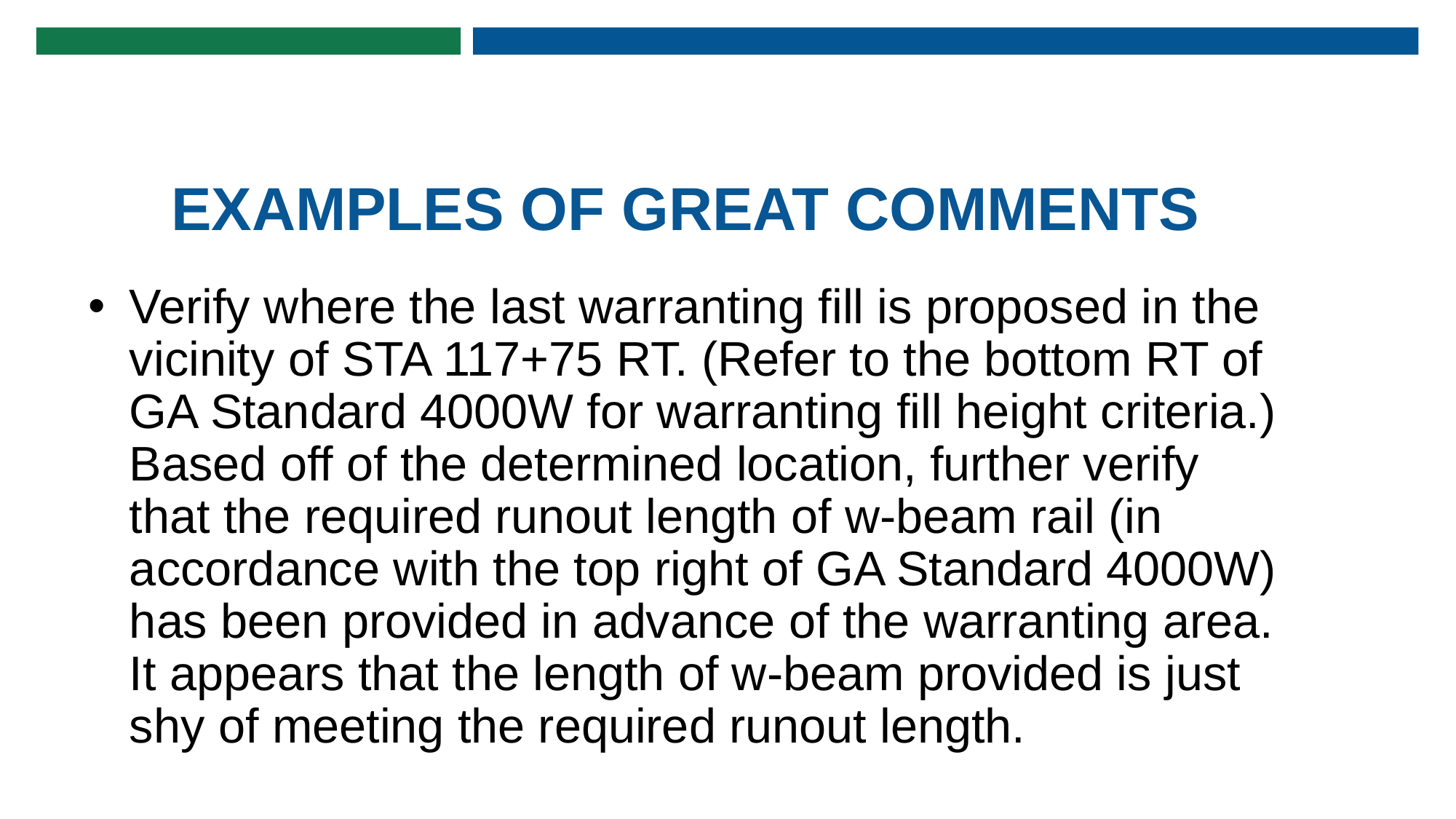

# EXAMPLES OF GREAT COMMENTS
Verify where the last warranting fill is proposed in the vicinity of STA 117+75 RT. (Refer to the bottom RT of GA Standard 4000W for warranting fill height criteria.) Based off of the determined location, further verify that the required runout length of w-beam rail (in accordance with the top right of GA Standard 4000W) has been provided in advance of the warranting area. It appears that the length of w-beam provided is just shy of meeting the required runout length.